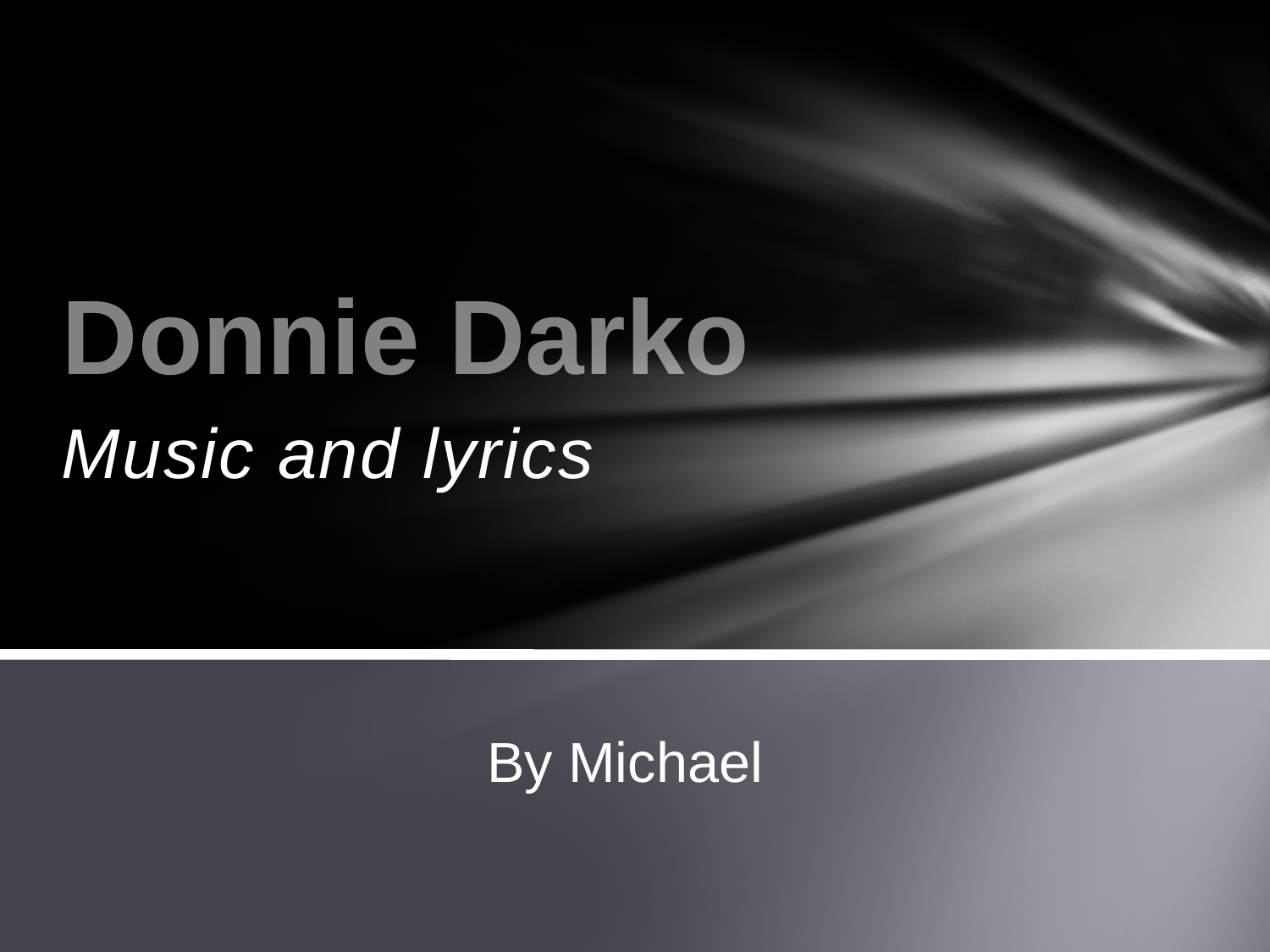

# Donnie Darko
Music and lyrics

By Michael